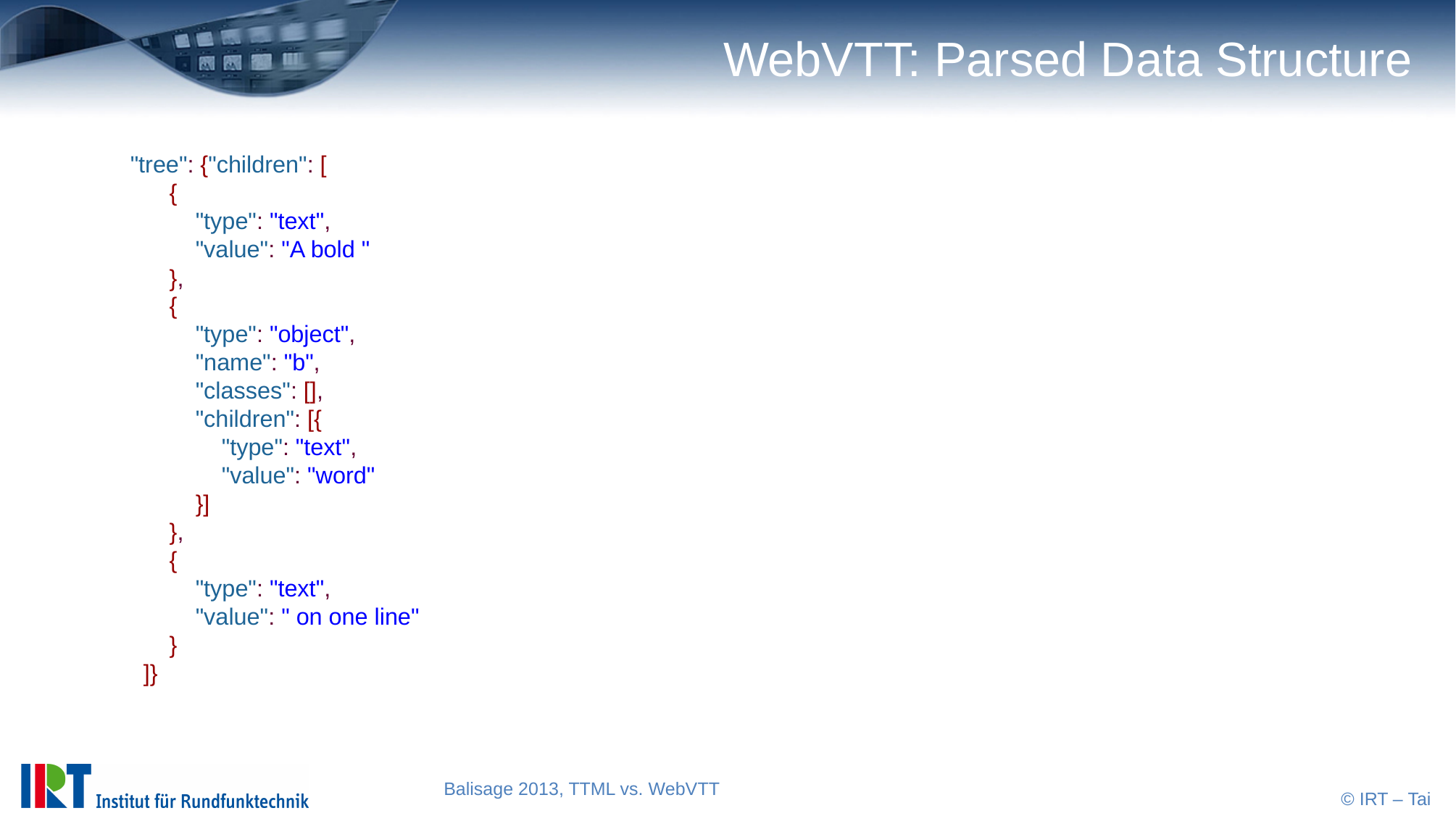

# WebVTT: Parsed Data Structure
  "tree": {"children": [
        {
            "type": "text",
            "value": "A bold "
        },
        {
            "type": "object",
            "name": "b",
            "classes": [],
            "children": [{
                "type": "text",
                "value": "word"
            }]
        },
        {
            "type": "text",
            "value": " on one line"
        }
    ]}